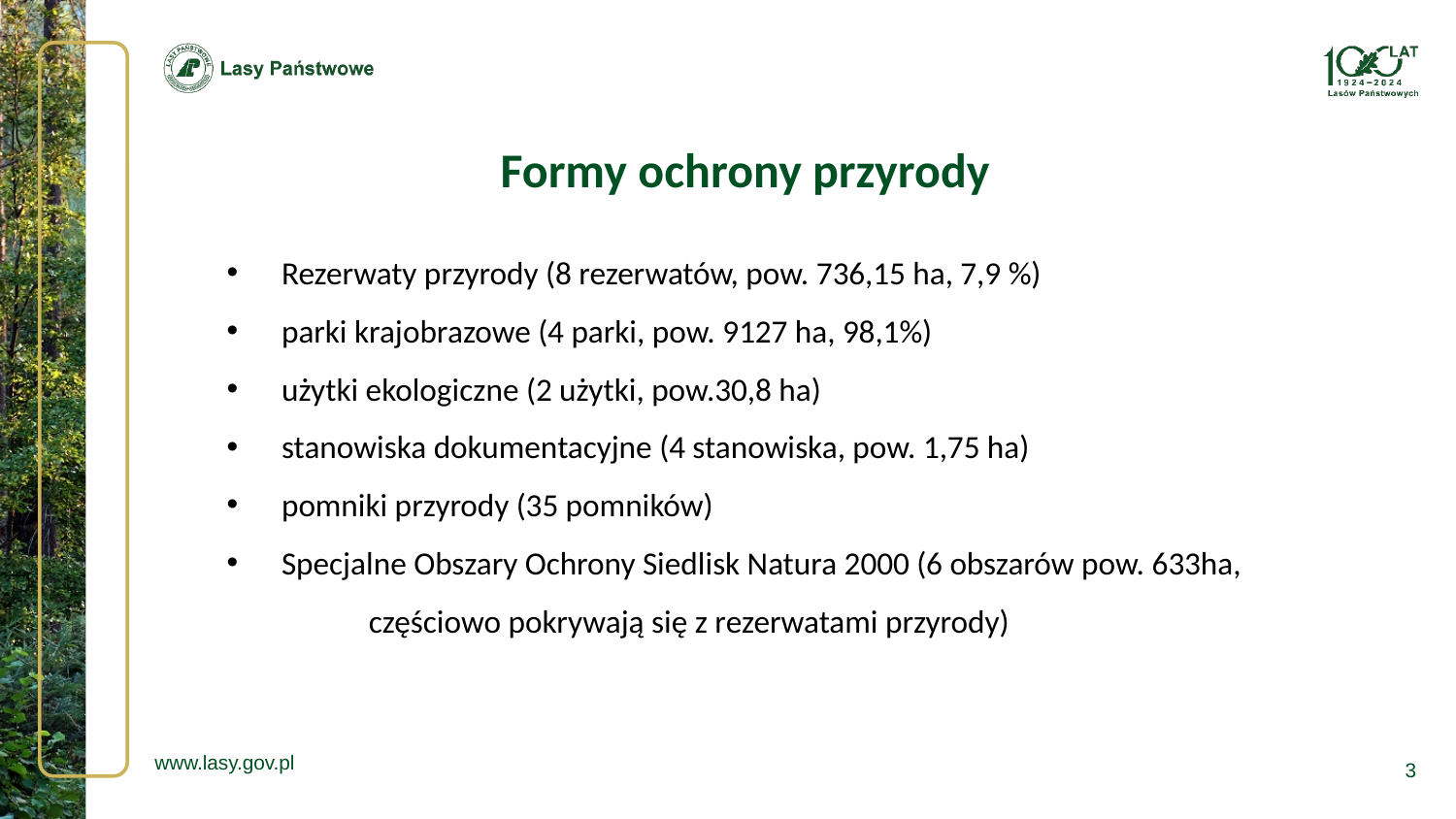

Formy ochrony przyrody
Rezerwaty przyrody (8 rezerwatów, pow. 736,15 ha, 7,9 %)
parki krajobrazowe (4 parki, pow. 9127 ha, 98,1%)
użytki ekologiczne (2 użytki, pow.30,8 ha)
stanowiska dokumentacyjne (4 stanowiska, pow. 1,75 ha)
pomniki przyrody (35 pomników)
Specjalne Obszary Ochrony Siedlisk Natura 2000 (6 obszarów pow. 633ha,                    częściowo pokrywają się z rezerwatami przyrody)